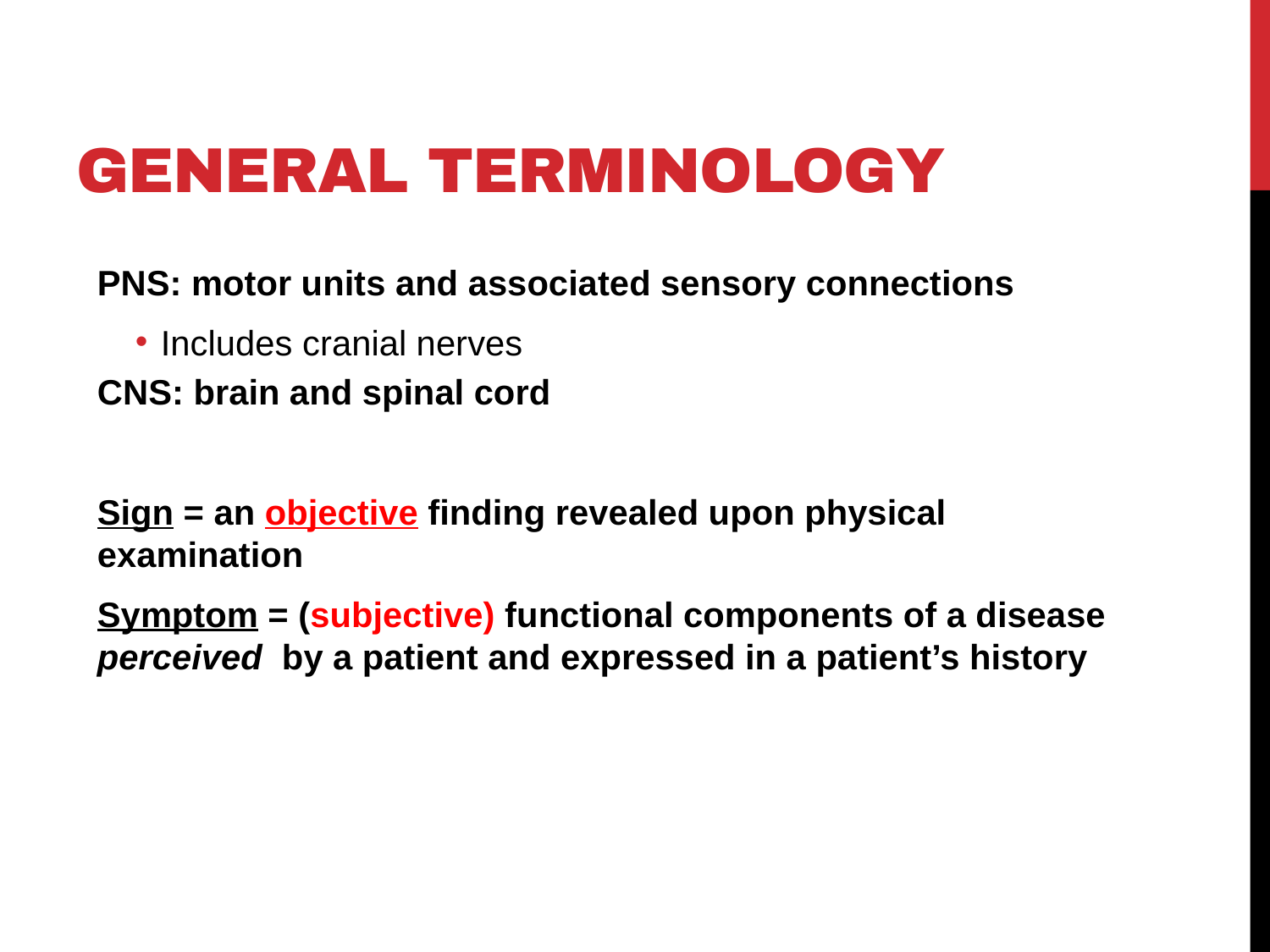

# General terminology
PNS: motor units and associated sensory connections
Includes cranial nerves
CNS: brain and spinal cord

Sign = an objective finding revealed upon physical examination
Symptom = (subjective) functional components of a disease perceived  by a patient and expressed in a patient’s history